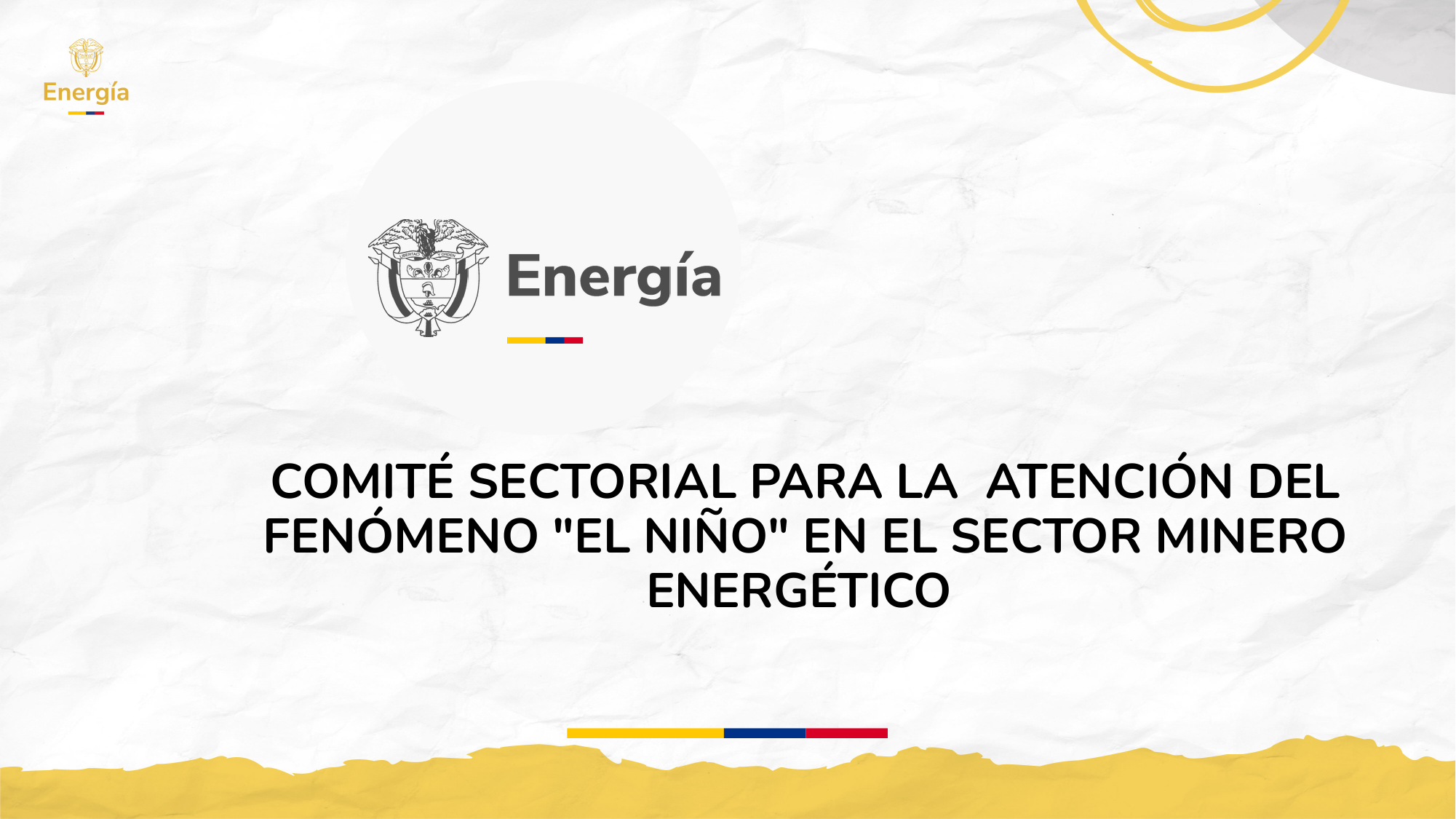

COMITÉ SECTORIAL PARA LA  ATENCIÓN DEL FENÓMENO "EL NIÑO" EN EL SECTOR MINERO ENERGÉTICO